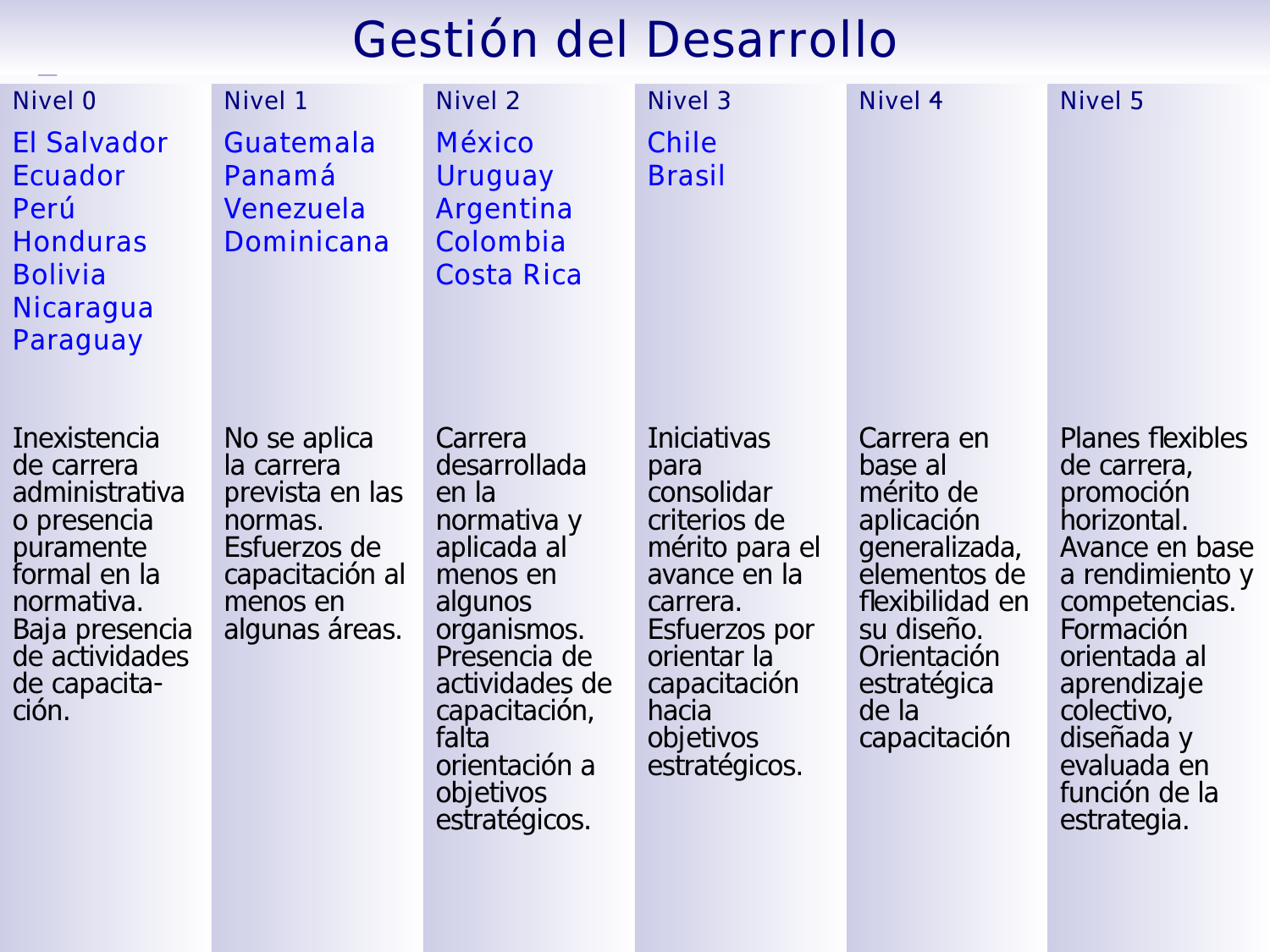

# Gestión del Desarrollo
| Nivel 0 | Nivel 1 | Nivel 2 | Nivel 3 | Nivel 4 | Nivel 5 |
| --- | --- | --- | --- | --- | --- |
| El Salvador Ecuador Perú Honduras Bolivia Nicaragua Paraguay | Guatemala Panamá Venezuela Dominicana | México Uruguay Argentina Colombia Costa Rica | Chile Brasil |  |  |
| Inexistencia de carrera administrativao presencia puramente formal en la normativa. Baja presencia de actividades de capacita-ción. | No se aplica la carrera prevista en las normas. Esfuerzos de capacitación al menos en algunas áreas. | Carrera desarrollada en la normativa y aplicada al menos en algunos organismos. Presencia de actividades de capacitación, falta orientación a objetivos estratégicos. | Iniciativas para consolidar criterios de mérito para el avance en la carrera. Esfuerzos por orientar la capacitación hacia objetivos estratégicos. | Carrera en base al mérito de aplicación generalizada, elementos de flexibilidad en su diseño. Orientación estratégica de la capacitación | Planes flexibles de carrera, promoción horizontal. Avance en base a rendimiento y competencias. Formación orientada al aprendizaje colectivo, diseñada y evaluada en función de la estrategia. |